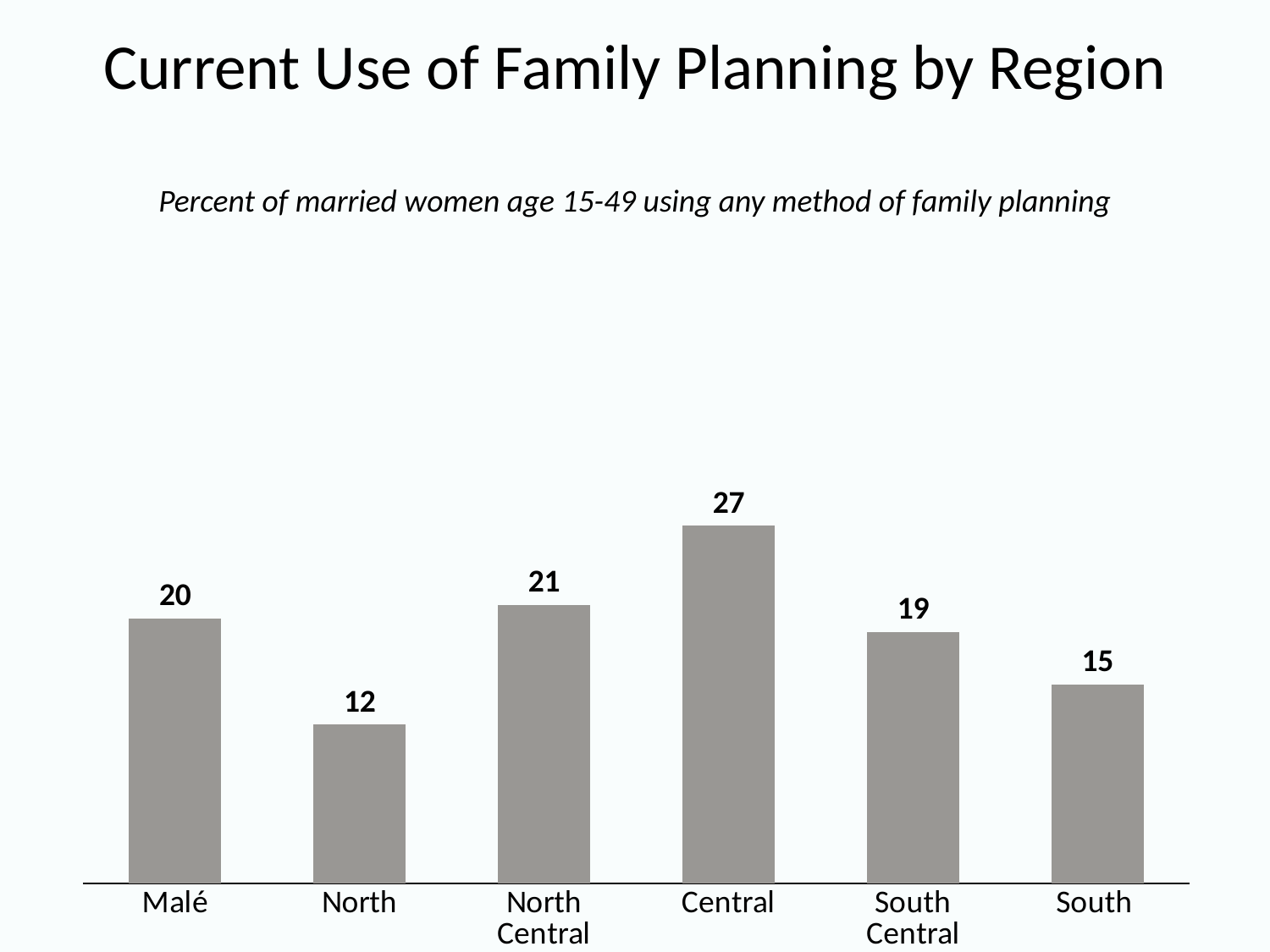

# Current Use of Family Planning by Region
Percent of married women age 15-49 using any method of family planning

### Chart

| Category | Series 1 |
|---|---|
| Malé | 20.0 |
| North | 12.0 |
| North Central | 21.0 |
| Central | 27.0 |
| South Central | 19.0 |
| South  | 15.0 |